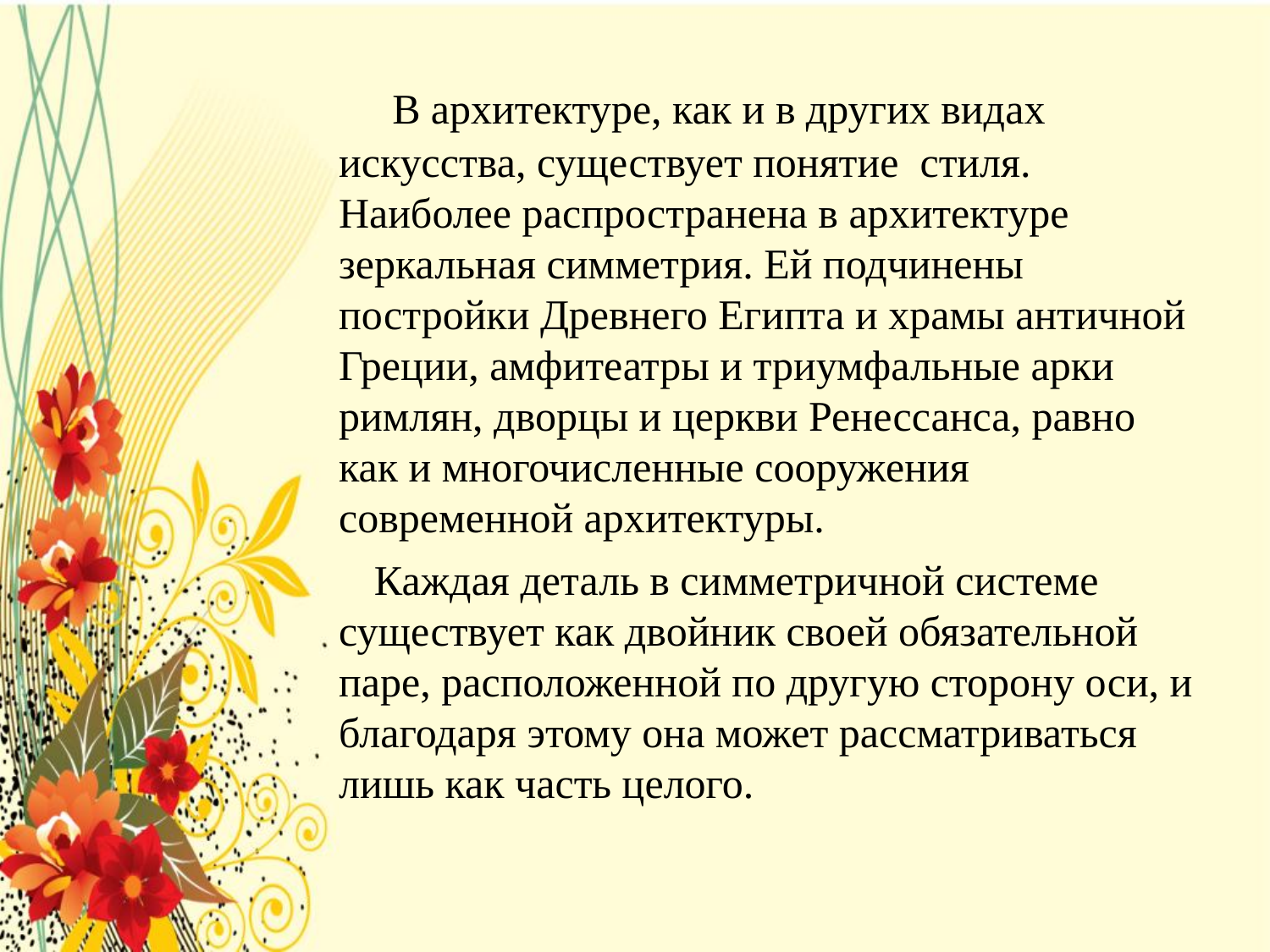

В архитектуре, как и в других видах искусства, существует понятие  стиля.  Наиболее распространена в архитектуре зеркальная симметрия. Ей подчинены постройки Древнего Египта и храмы античной Греции, амфитеатры и триумфальные арки римлян, дворцы и церкви Ренессанса, равно как и многочисленные сооружения современной архитектуры.
         Каждая деталь в симметричной системе существует как двойник своей обязательной паре, расположенной по другую сторону оси, и благодаря этому она может рассматриваться лишь как часть целого.